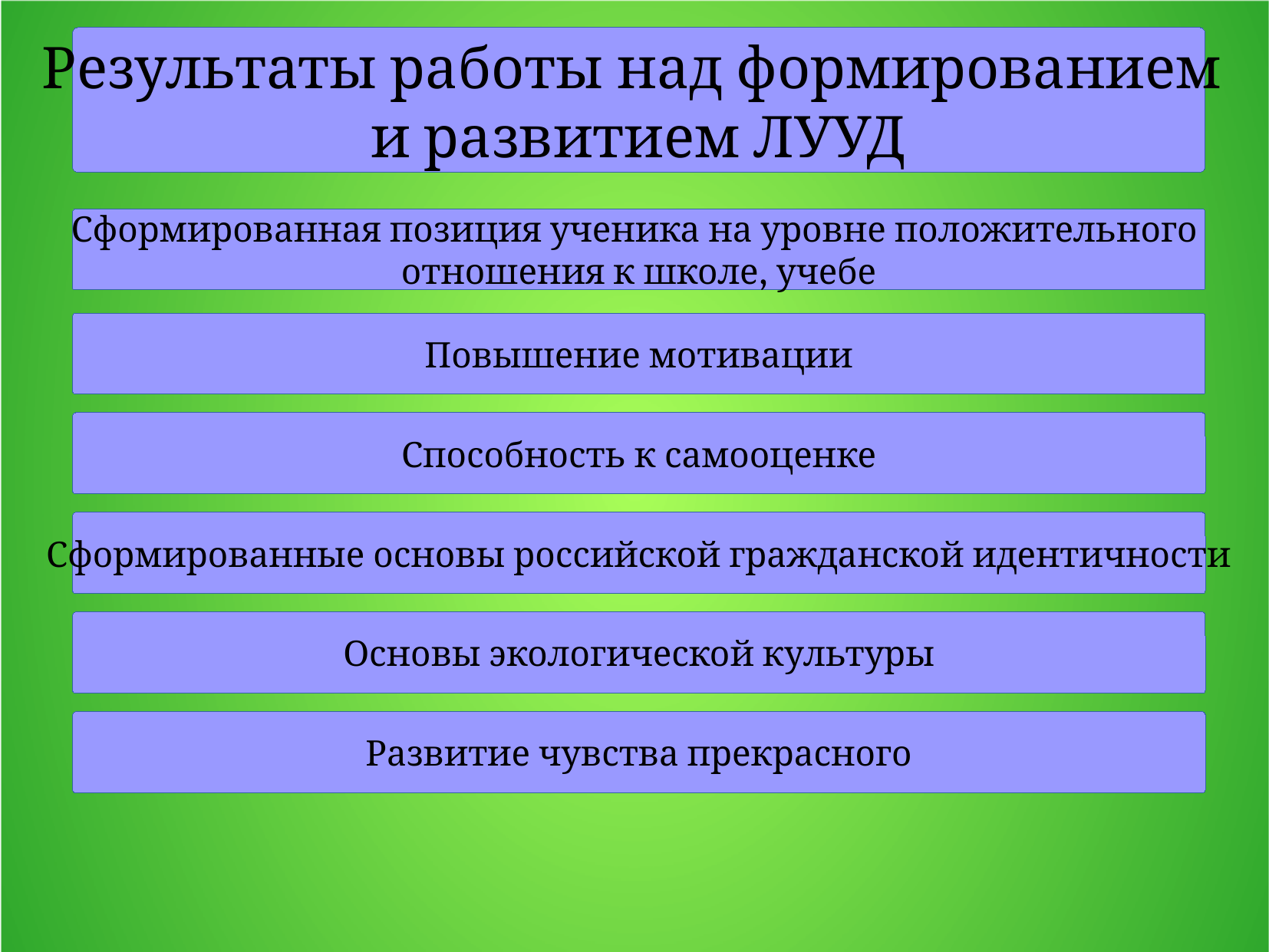

Результаты работы над формированием
и развитием ЛУУД
Сформированная позиция ученика на уровне положительного
отношения к школе, учебе
Повышение мотивации
Способность к самооценке
Способность к самооценке
Сформированные основы российской гражданской идентичности
Основы экологической культуры
Развитие чувства прекрасного